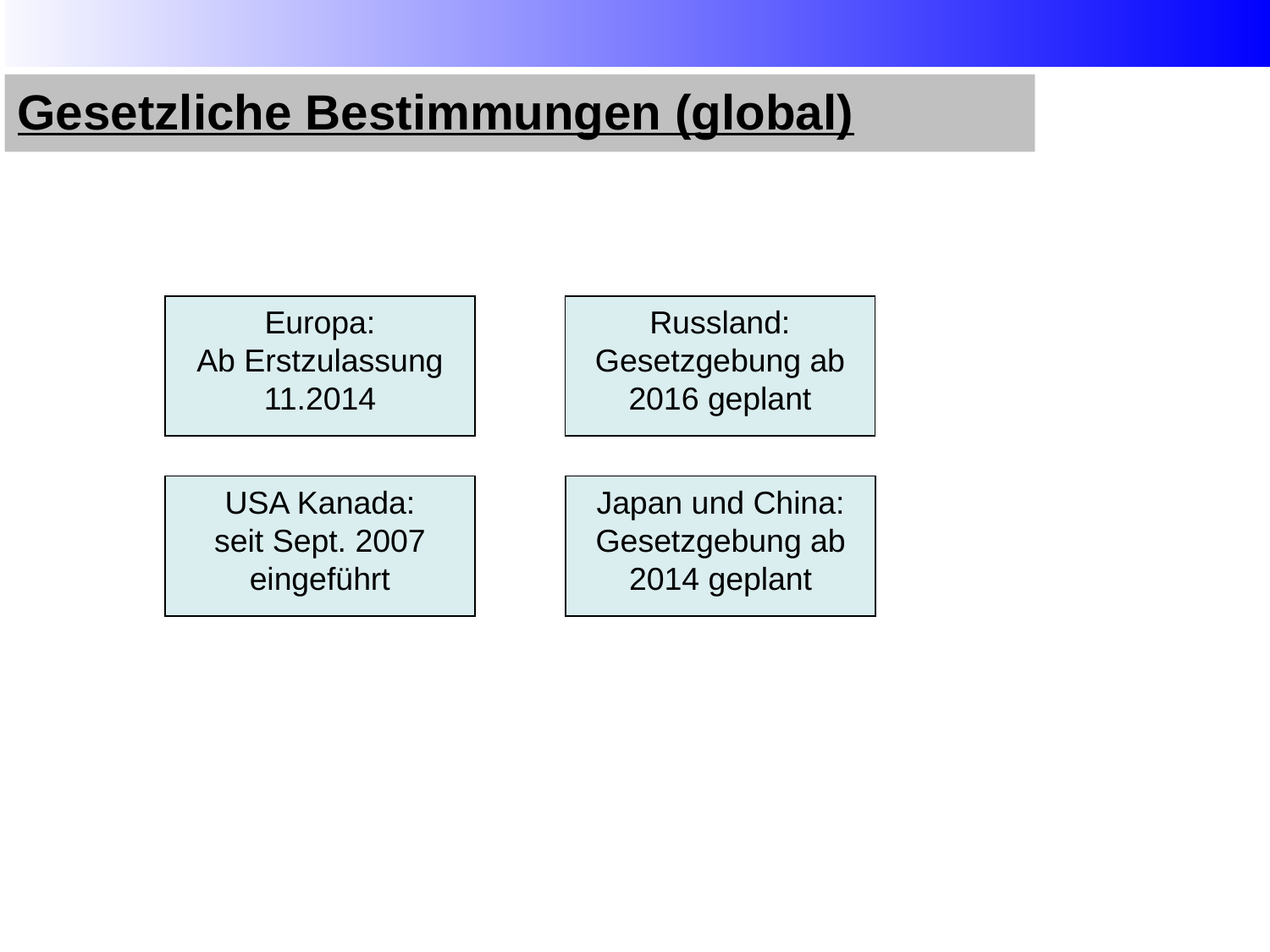

Gesetzliche Bestimmungen (global)
Europa:
Ab Erstzulassung 11.2014
Russland: Gesetzgebung ab 2016 geplant
USA Kanada:
seit Sept. 2007 eingeführt
Japan und China: Gesetzgebung ab 2014 geplant